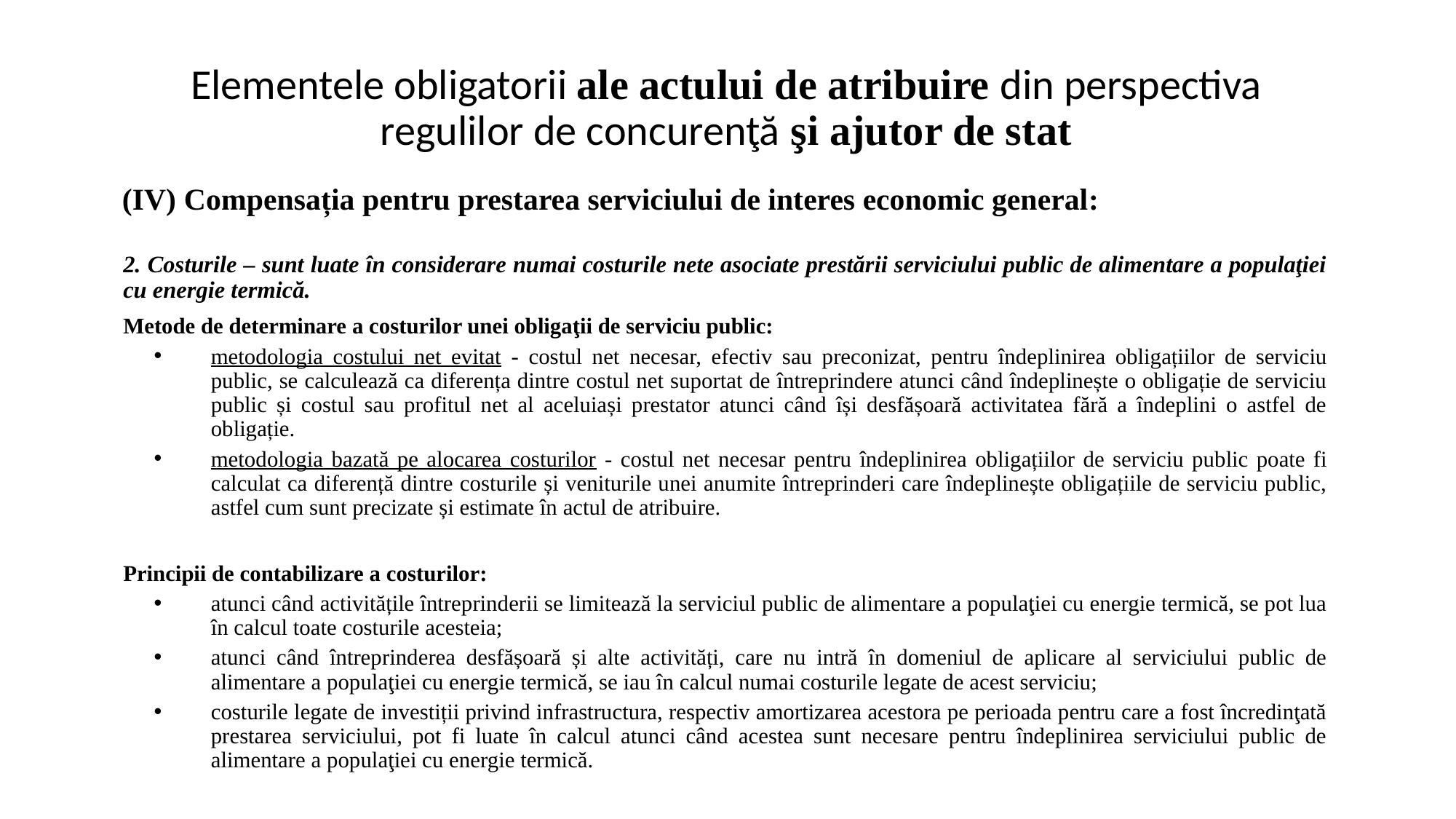

Elementele obligatorii ale actului de atribuire din perspectiva regulilor de concurenţă şi ajutor de stat
# (IV) Compensația pentru prestarea serviciului de interes economic general:
2. Costurile – sunt luate în considerare numai costurile nete asociate prestării serviciului public de alimentare a populaţiei cu energie termică.
Metode de determinare a costurilor unei obligaţii de serviciu public:
metodologia costului net evitat - costul net necesar, efectiv sau preconizat, pentru îndeplinirea obligațiilor de serviciu public, se calculează ca diferența dintre costul net suportat de întreprindere atunci când îndeplinește o obligație de serviciu public și costul sau profitul net al aceluiași prestator atunci când își desfășoară activitatea fără a îndeplini o astfel de obligație.
metodologia bazată pe alocarea costurilor - costul net necesar pentru îndeplinirea obligațiilor de serviciu public poate fi calculat ca diferență dintre costurile și veniturile unei anumite întreprinderi care îndeplinește obligațiile de serviciu public, astfel cum sunt precizate și estimate în actul de atribuire.

Principii de contabilizare a costurilor:
atunci când activitățile întreprinderii se limitează la serviciul public de alimentare a populaţiei cu energie termică, se pot lua în calcul toate costurile acesteia;
atunci când întreprinderea desfășoară și alte activități, care nu intră în domeniul de aplicare al serviciului public de alimentare a populaţiei cu energie termică, se iau în calcul numai costurile legate de acest serviciu;
costurile legate de investiții privind infrastructura, respectiv amortizarea acestora pe perioada pentru care a fost încredinţată prestarea serviciului, pot fi luate în calcul atunci când acestea sunt necesare pentru îndeplinirea serviciului public de alimentare a populaţiei cu energie termică.